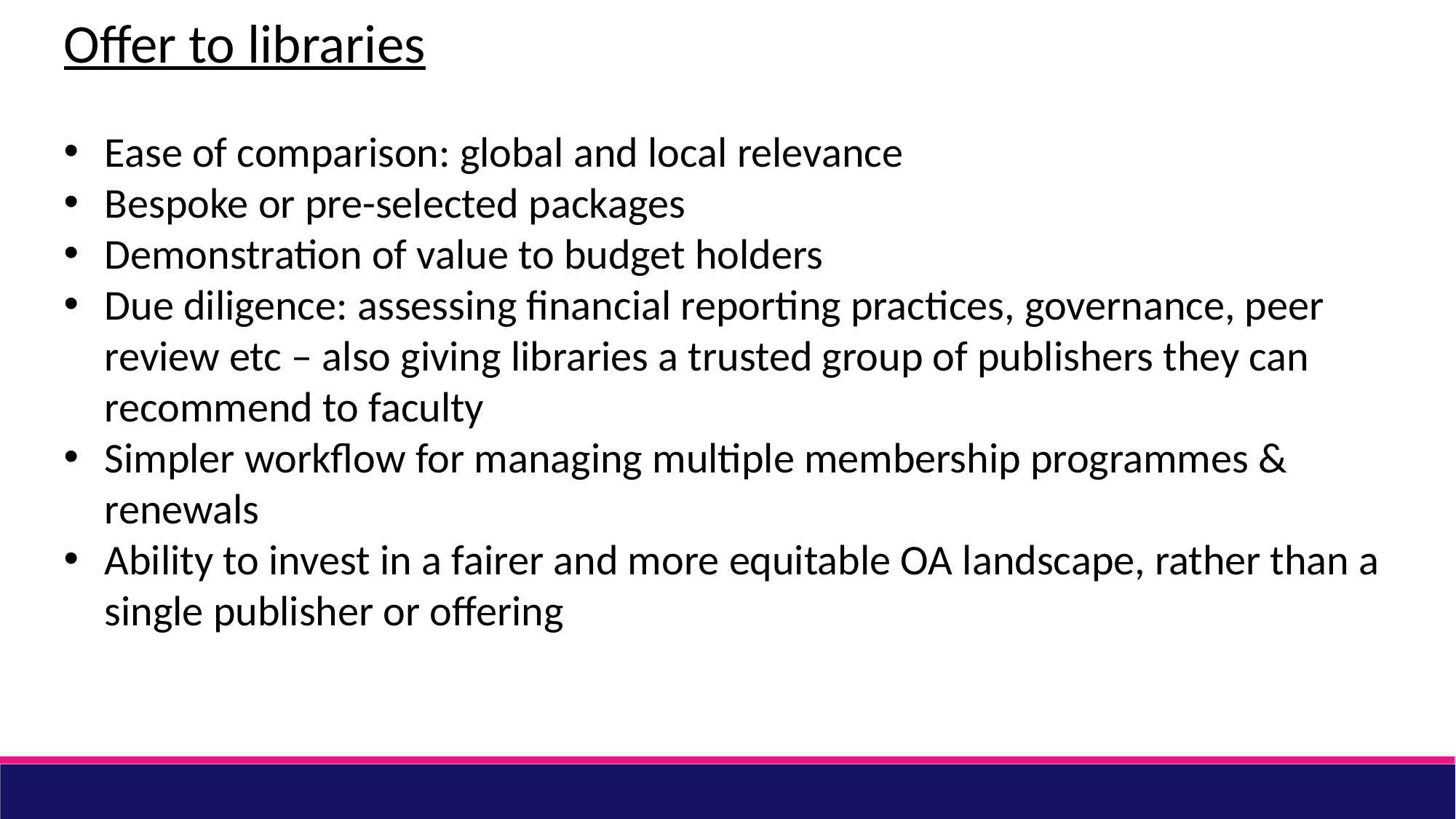

Offer to libraries

Ease of comparison: global and local relevance
Bespoke or pre-selected packages
Demonstration of value to budget holders
Due diligence: assessing financial reporting practices, governance, peer review etc – also giving libraries a trusted group of publishers they can recommend to faculty
Simpler workflow for managing multiple membership programmes & renewals
Ability to invest in a fairer and more equitable OA landscape, rather than a single publisher or offering